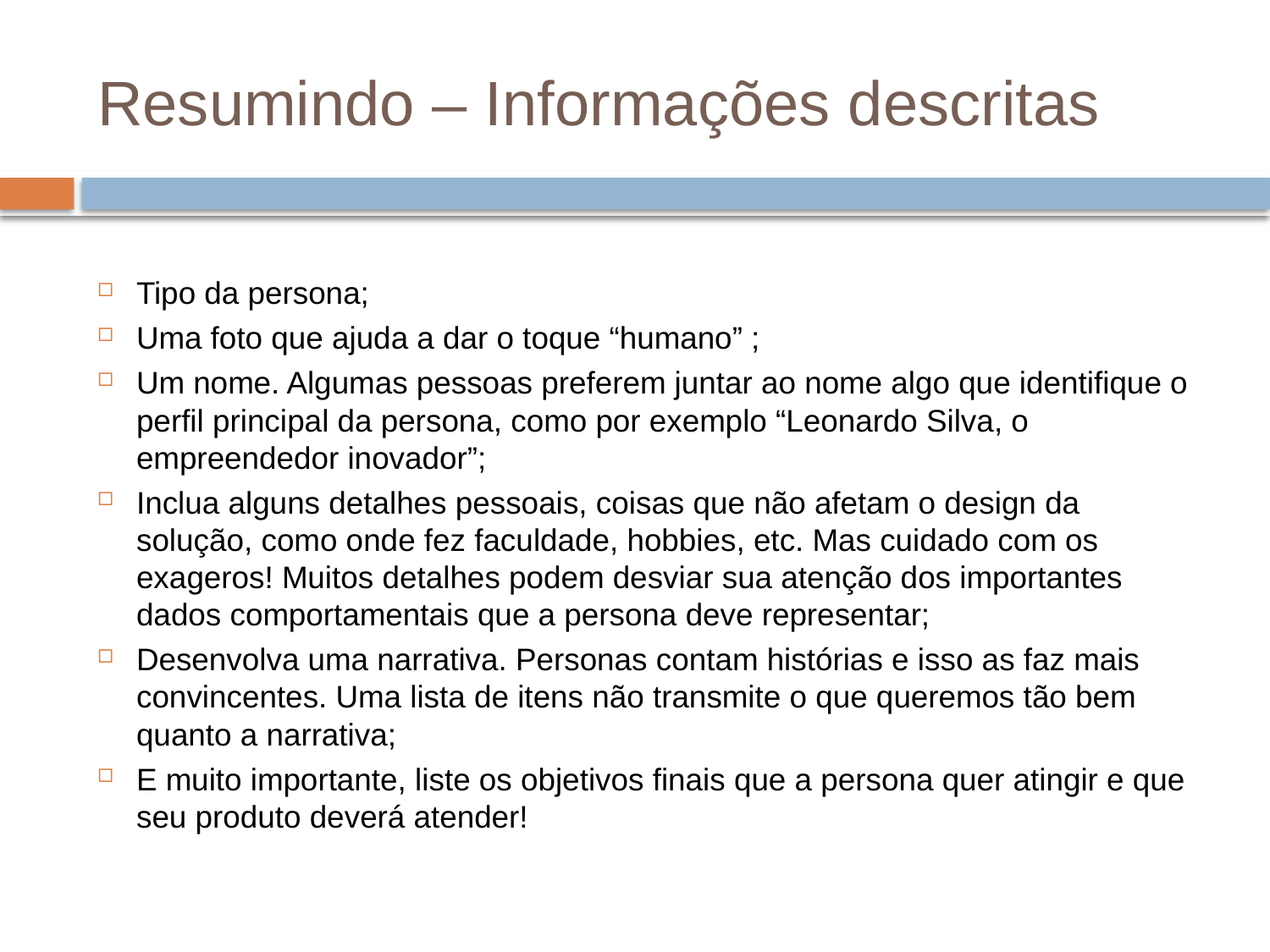

# Resumindo – Informações descritas

Tipo da persona;
Uma foto que ajuda a dar o toque “humano” ;
Um nome. Algumas pessoas preferem juntar ao nome algo que identifique o perfil principal da persona, como por exemplo “Leonardo Silva, o empreendedor inovador”;
Inclua alguns detalhes pessoais, coisas que não afetam o design da solução, como onde fez faculdade, hobbies, etc. Mas cuidado com os exageros! Muitos detalhes podem desviar sua atenção dos importantes dados comportamentais que a persona deve representar;
Desenvolva uma narrativa. Personas contam histórias e isso as faz mais convincentes. Uma lista de itens não transmite o que queremos tão bem quanto a narrativa;
E muito importante, liste os objetivos finais que a persona quer atingir e que seu produto deverá atender!